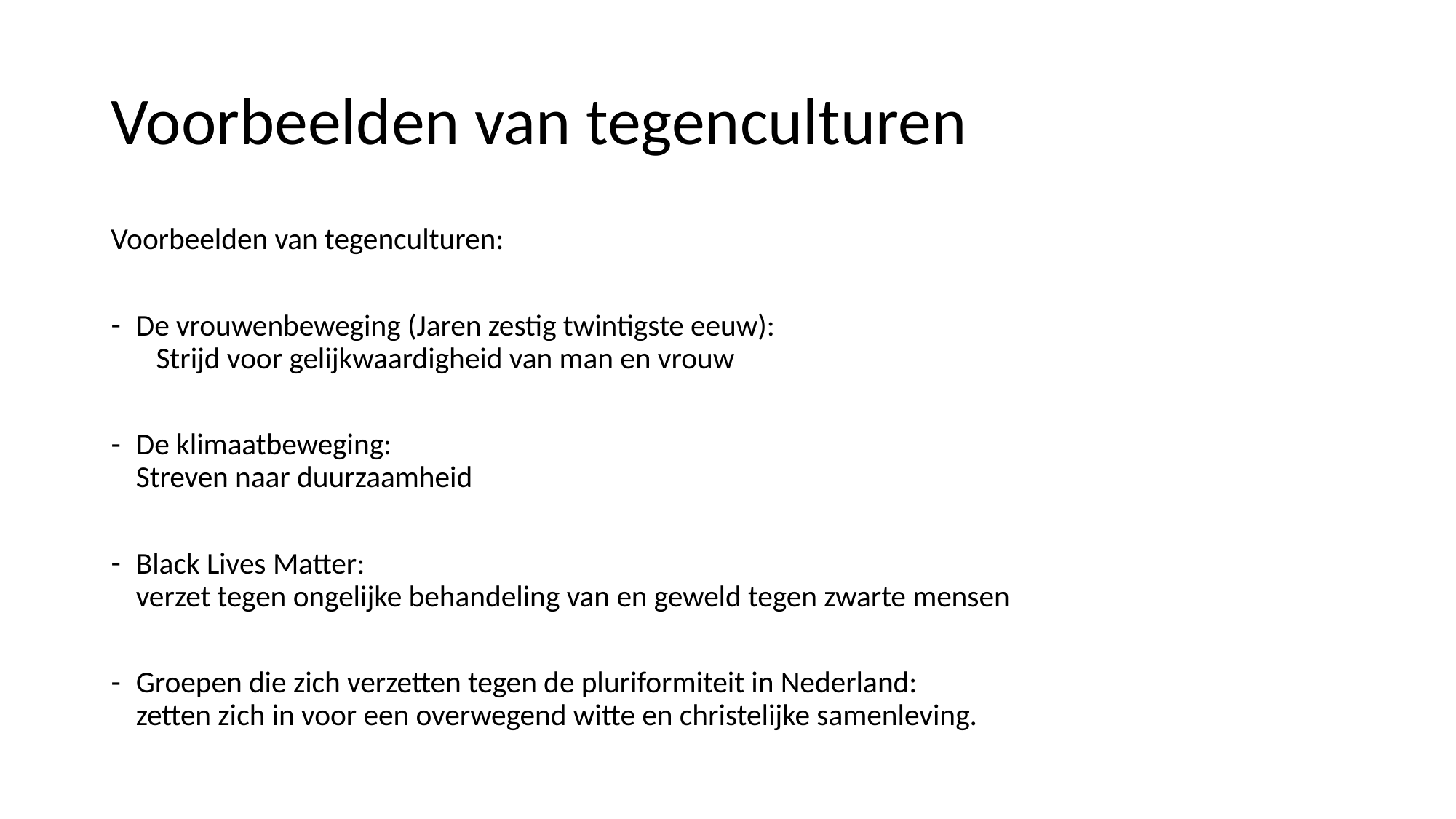

# Voorbeelden van tegenculturen
Voorbeelden van tegenculturen:

De vrouwenbeweging (Jaren zestig twintigste eeuw):
   Strijd voor gelijkwaardigheid van man en vrouw

De klimaatbeweging:
Streven naar duurzaamheid

Black Lives Matter:
verzet tegen ongelijke behandeling van en geweld tegen zwarte mensen

Groepen die zich verzetten tegen de pluriformiteit in Nederland:
zetten zich in voor een overwegend witte en christelijke samenleving.